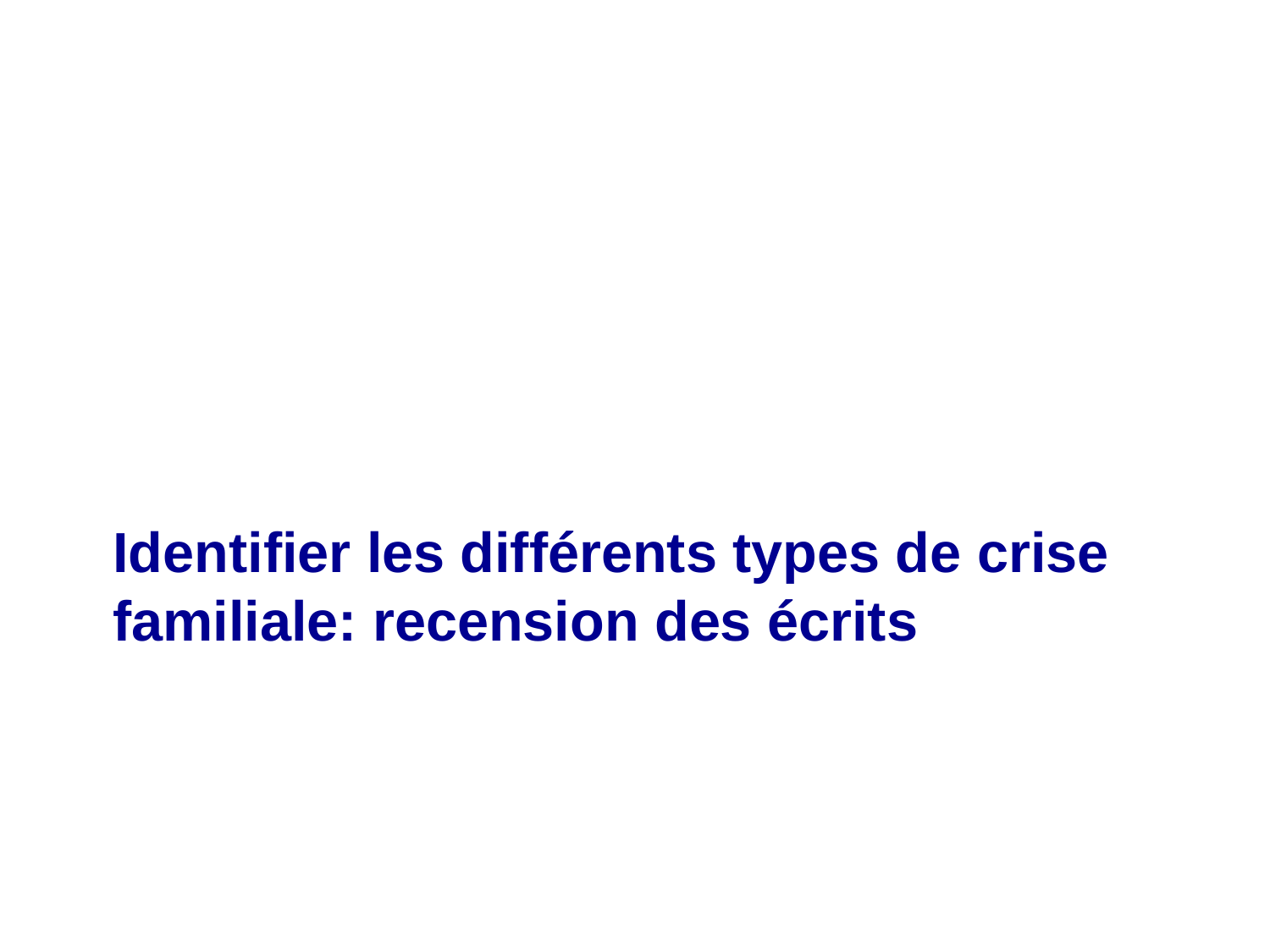

Identifier les différents types de crise familiale: recension des écrits